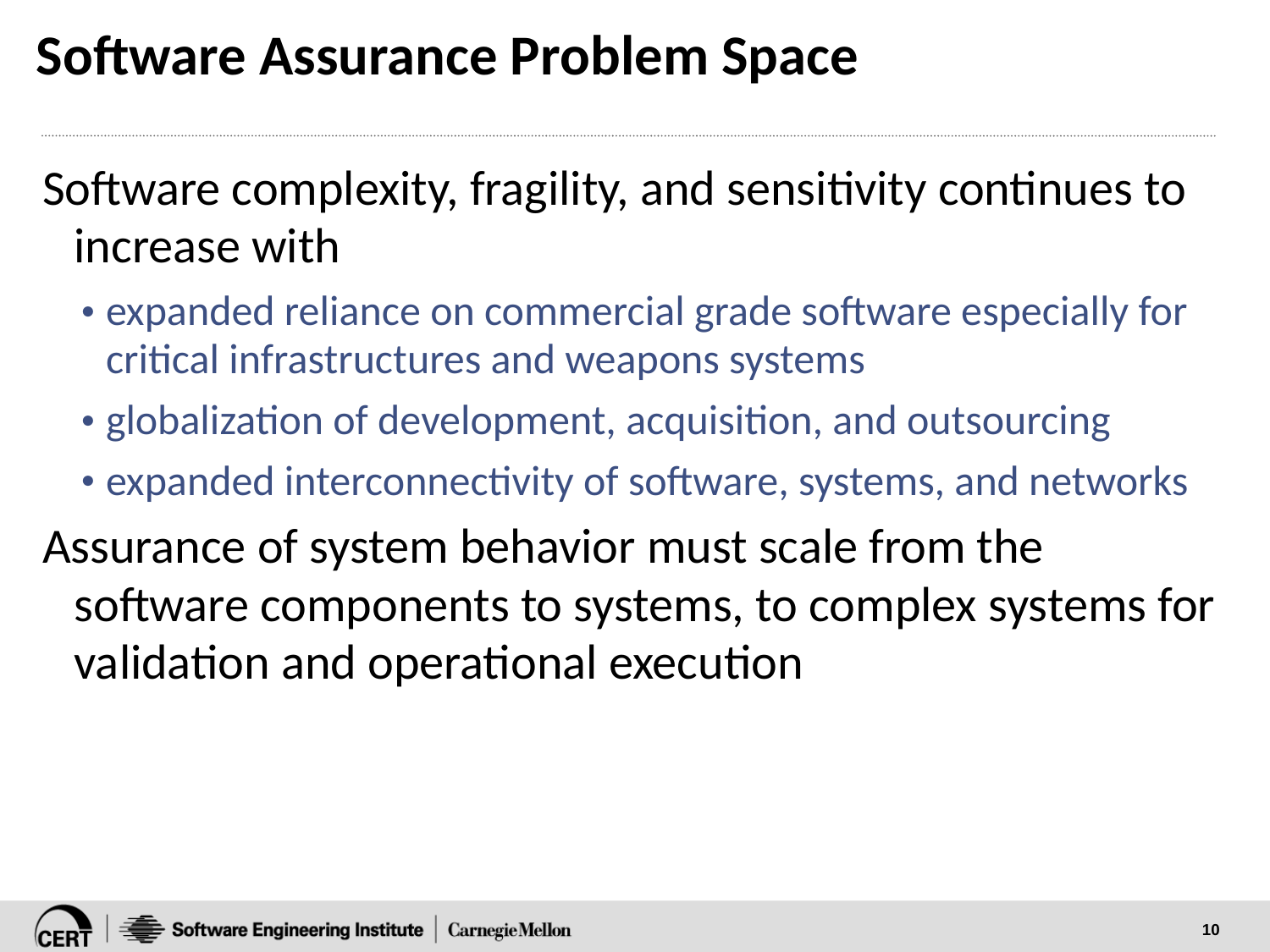

# Software Assurance Problem Space
Software complexity, fragility, and sensitivity continues to increase with
expanded reliance on commercial grade software especially for critical infrastructures and weapons systems
globalization of development, acquisition, and outsourcing
expanded interconnectivity of software, systems, and networks
Assurance of system behavior must scale from the software components to systems, to complex systems for validation and operational execution